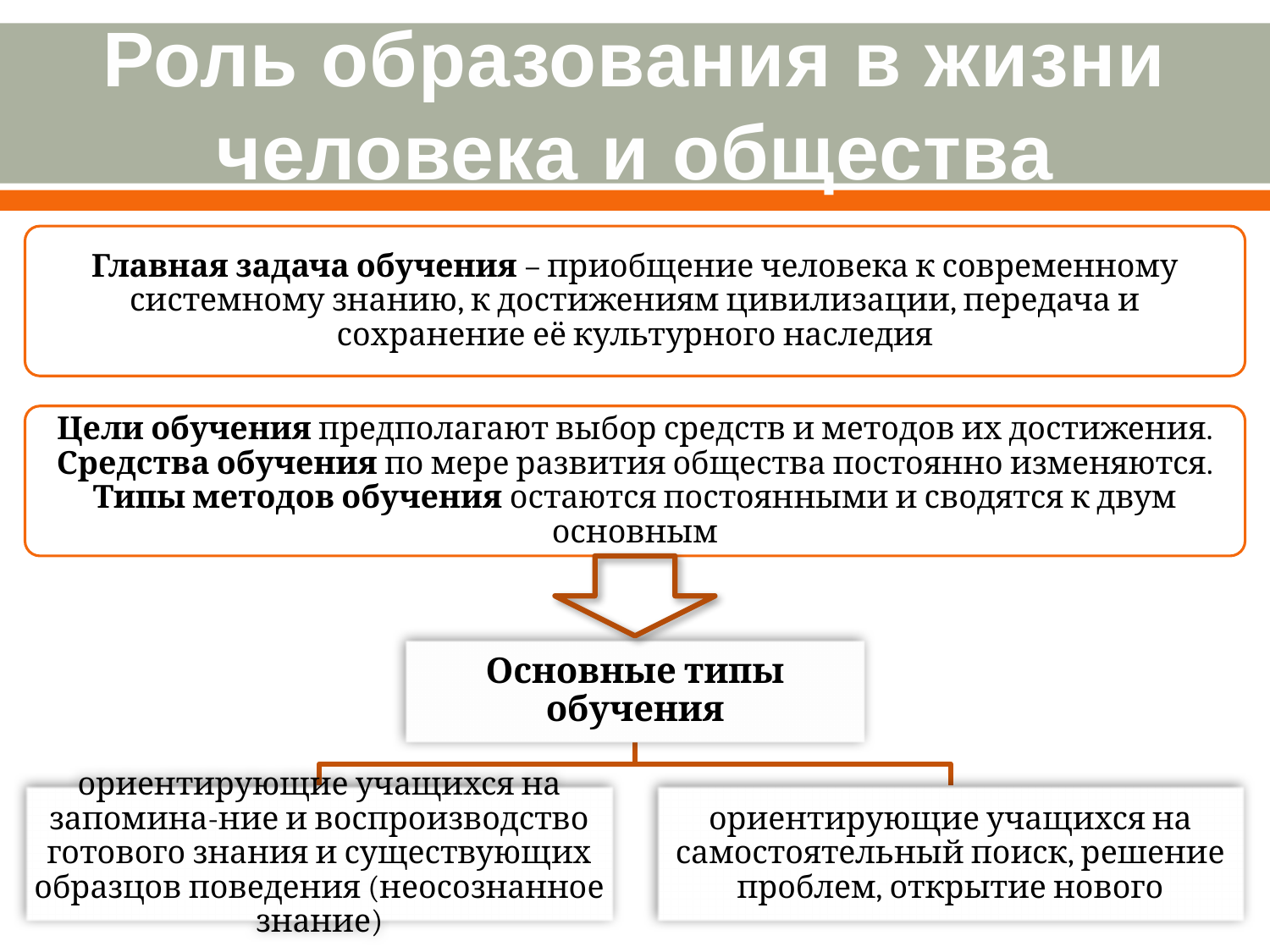

# Роль образования в жизни человека и общества

Главная задача обучения – приобщение человека к современному системному знанию, к достижениям цивилизации, передача и сохранение её культурного наследия

Цели обучения предполагают выбор средств и методов их достижения. Средства обучения по мере развития общества постоянно изменяются. Типы методов обучения остаются постоянными и сводятся к двум основным

Основные типы обучения
ориентирующие учащихся на запомина-ние и воспроизводство готового знания и существующих образцов поведения (неосознанное знание)
ориентирующие учащихся на самостоятельный поиск, решение проблем, открытие нового